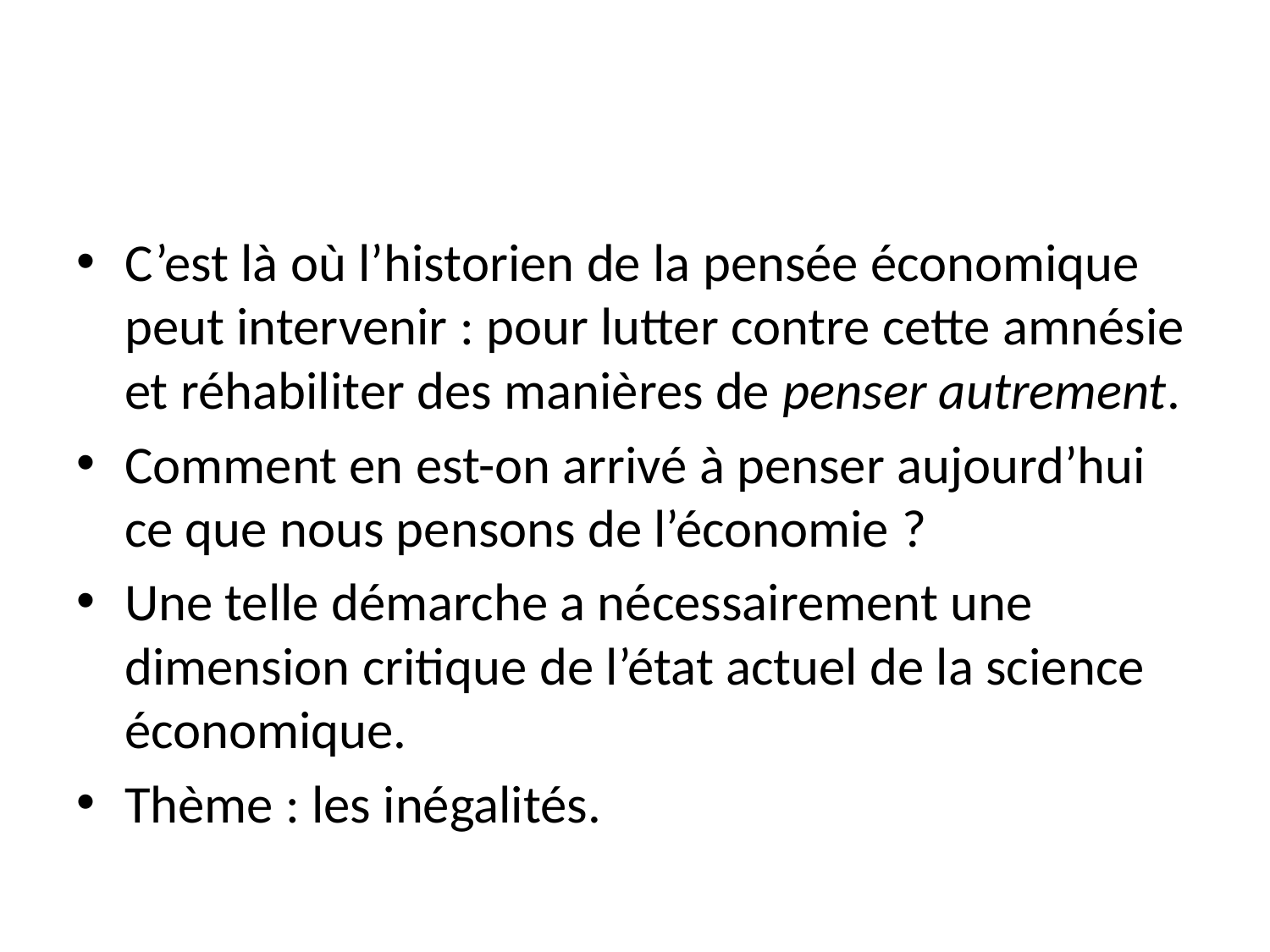

#
C’est là où l’historien de la pensée économique peut intervenir : pour lutter contre cette amnésie et réhabiliter des manières de penser autrement.
Comment en est-on arrivé à penser aujourd’hui ce que nous pensons de l’économie ?
Une telle démarche a nécessairement une dimension critique de l’état actuel de la science économique.
Thème : les inégalités.